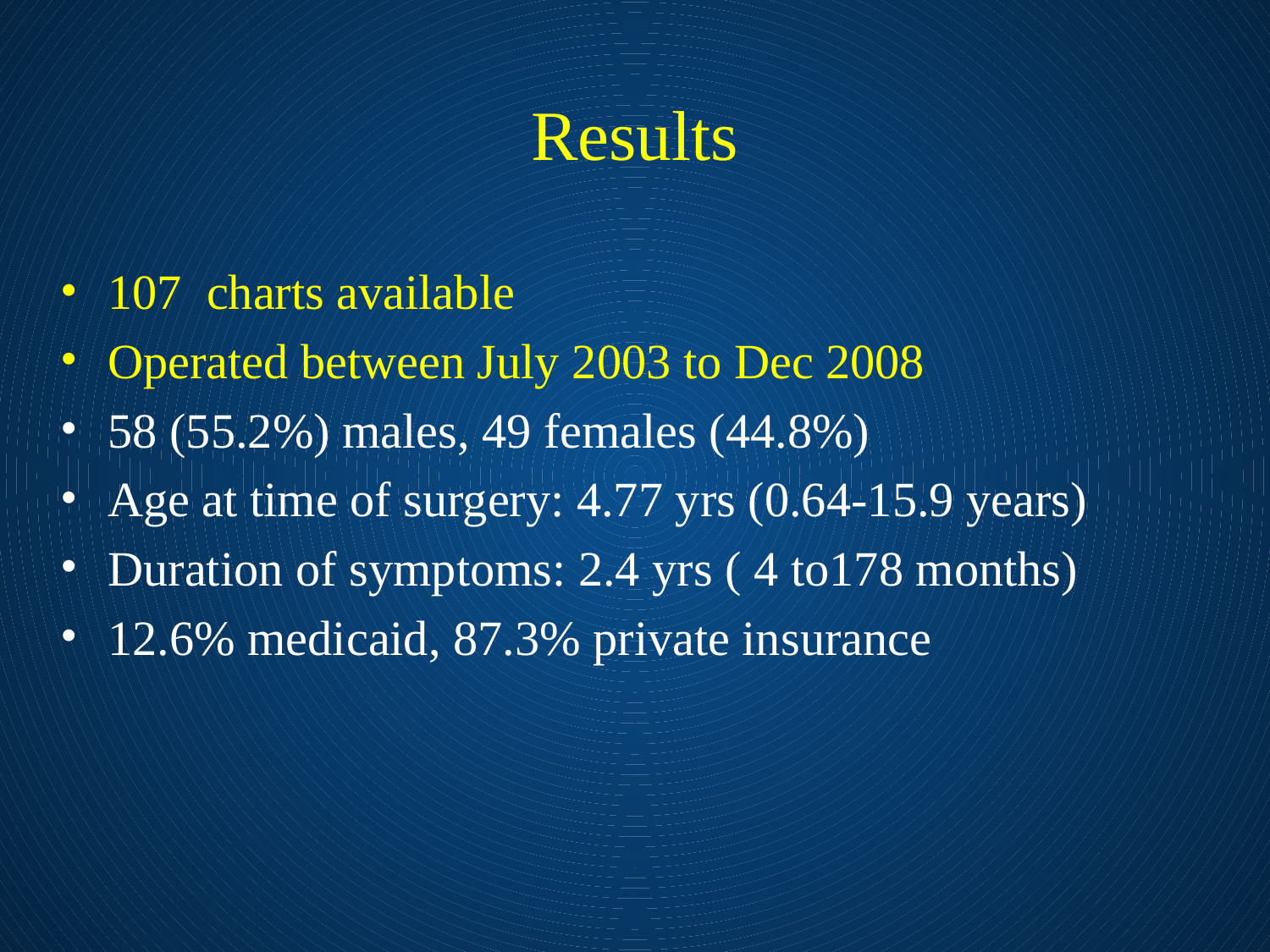

# Results
107  charts available
Operated between July 2003 to Dec 2008
58 (55.2%) males, 49 females (44.8%)
Age at time of surgery: 4.77 yrs (0.64-15.9 years)
Duration of symptoms: 2.4 yrs ( 4 to178 months)
12.6% medicaid, 87.3% private insurance